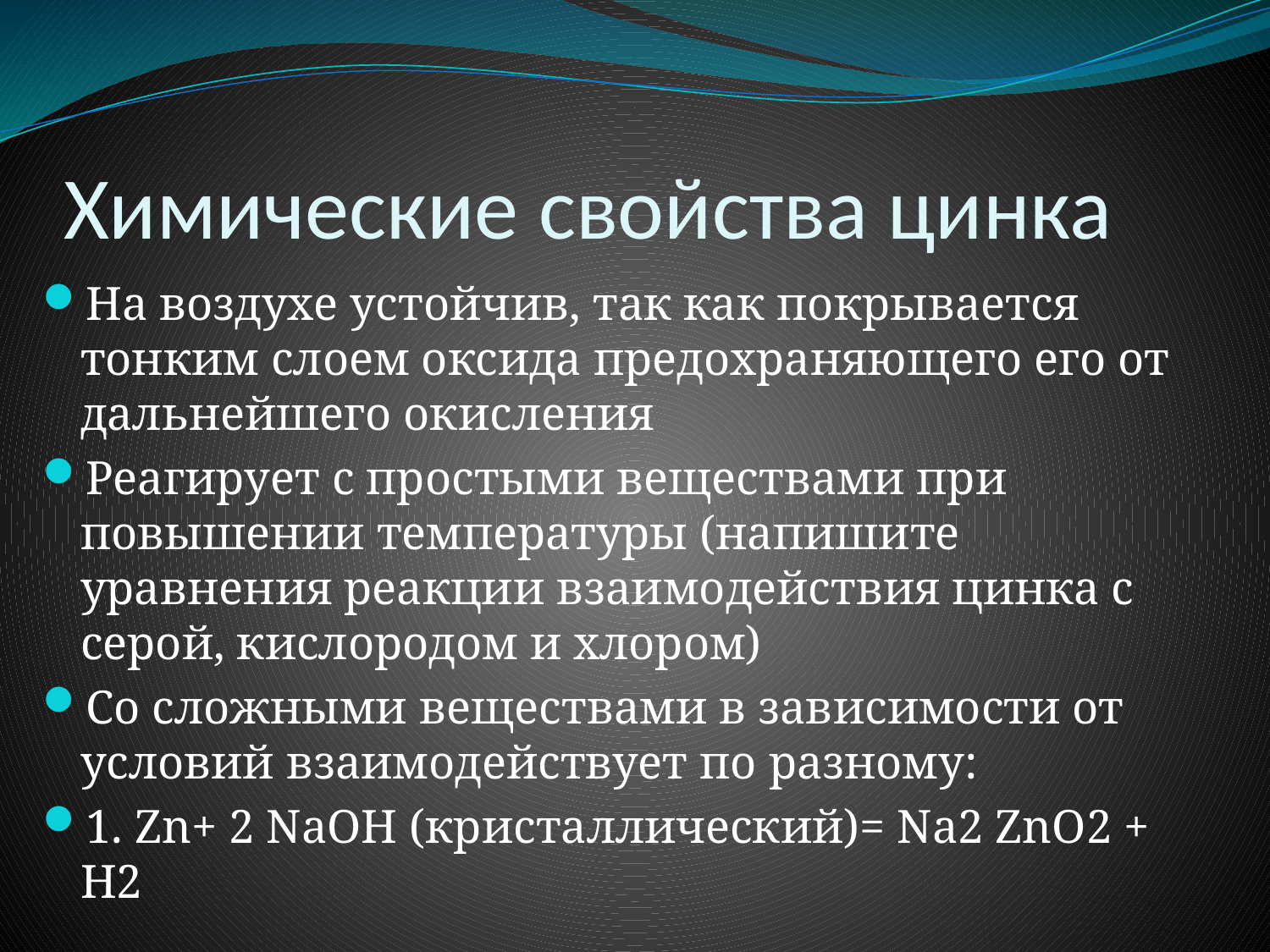

# Химические свойства цинка
На воздухе устойчив, так как покрывается тонким слоем оксида предохраняющего его от дальнейшего окисления
Реагирует с простыми веществами при повышении температуры (напишите уравнения реакции взаимодействия цинка с серой, кислородом и хлором)
Со сложными веществами в зависимости от условий взаимодействует по разному:
1. Zn+ 2 NaOH (кристаллический)= Na2 ZnO2 + H2